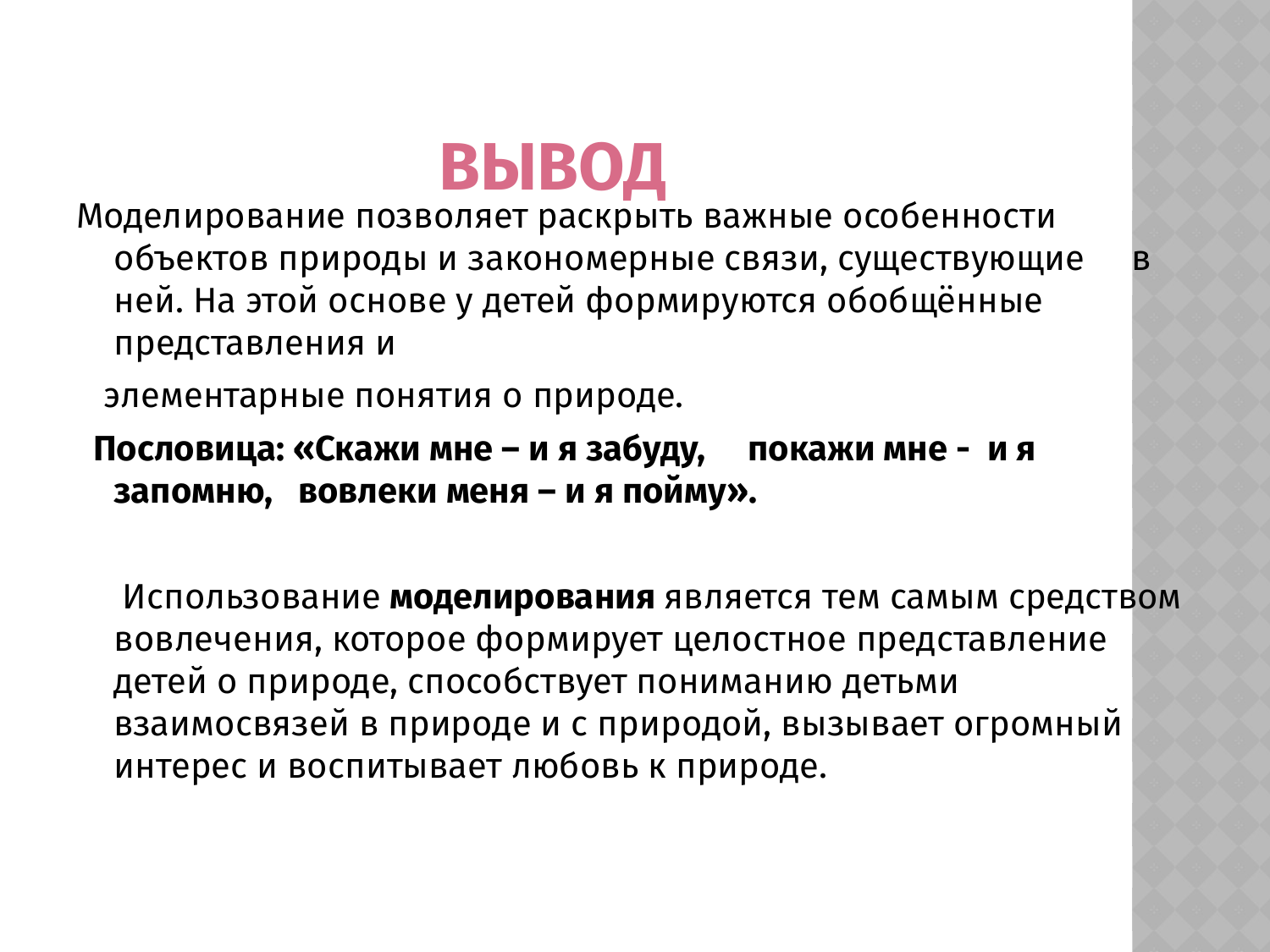

# Вывод
Моделирование позволяет раскрыть важные особенности объектов природы и закономерные связи, существующие     в ней. На этой основе у детей формируются обобщённые представления и
   элементарные понятия о природе.
  Пословица: «Скажи мне – и я забуду,     покажи мне -  и я запомню,   вовлеки меня – и я пойму».

     Использование моделирования является тем самым средством вовлечения, которое формирует целостное представление детей о природе, способствует пониманию детьми взаимосвязей в природе и с природой, вызывает огромный интерес и воспитывает любовь к природе.